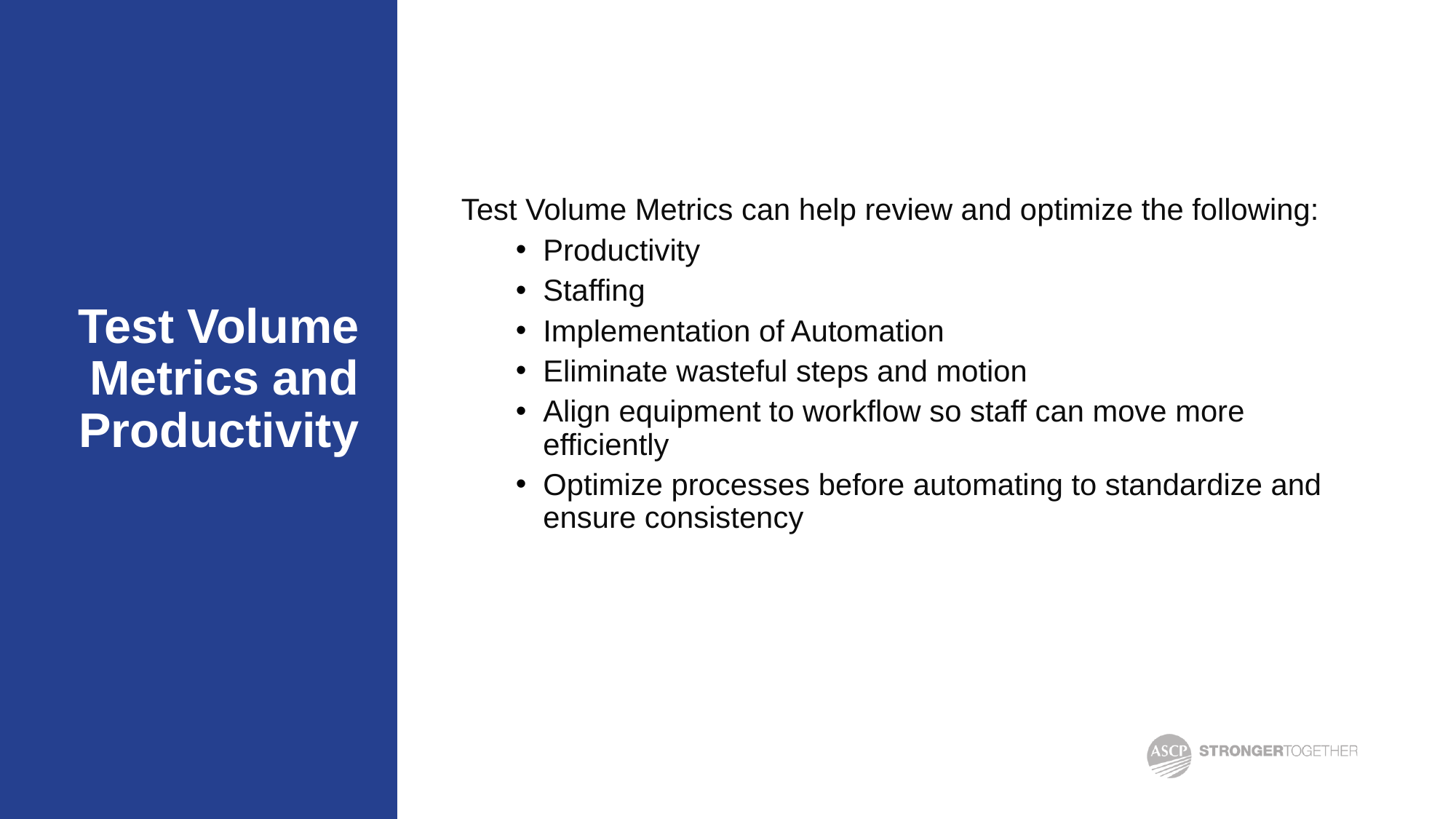

Test Volume Metrics can help review and optimize the following:
Productivity
Staffing
Implementation of Automation
Eliminate wasteful steps and motion
Align equipment to workflow so staff can move more efficiently
Optimize processes before automating to standardize and ensure consistency

# Test Volume Metrics and Productivity